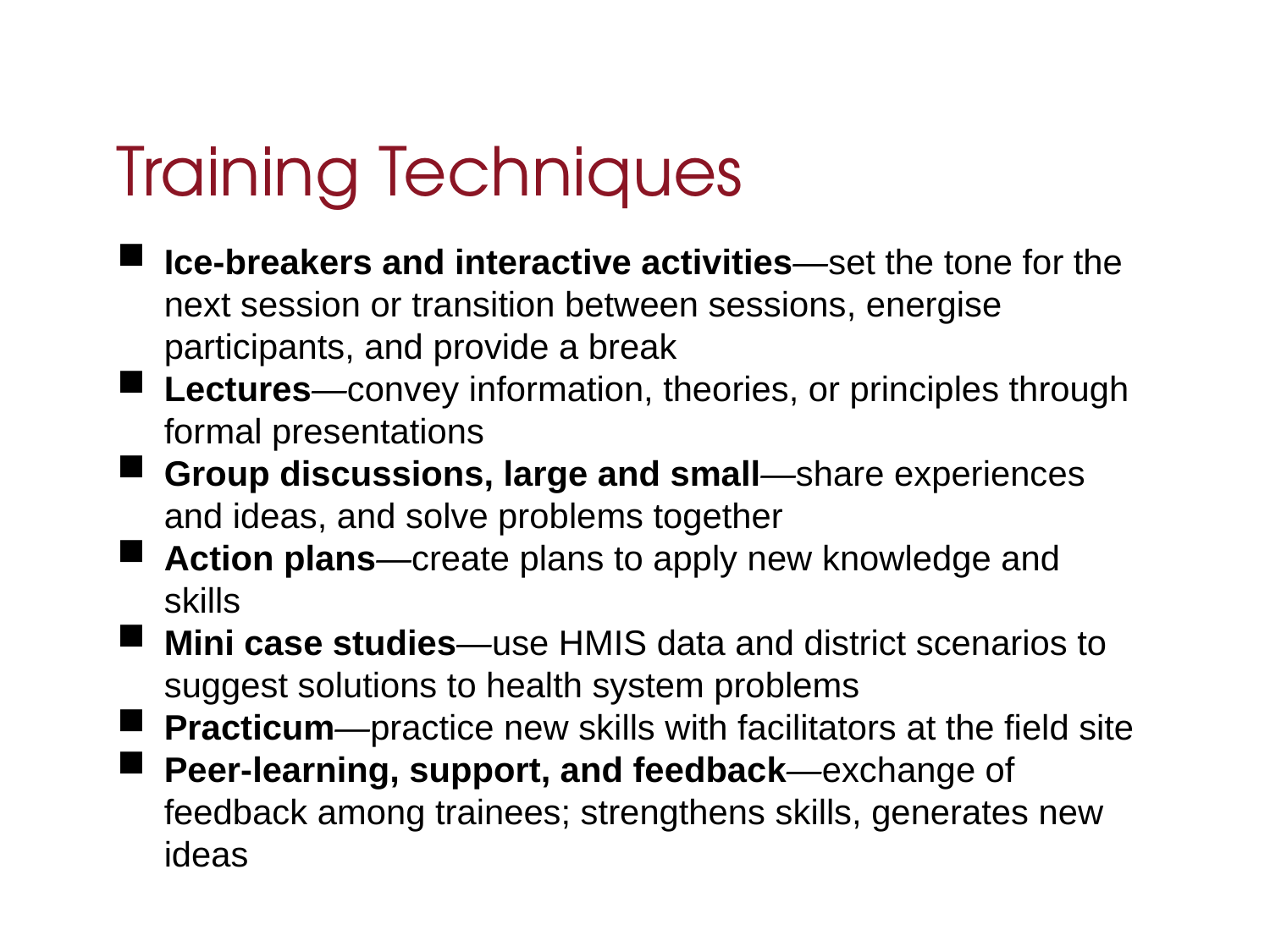

# Training Techniques
Ice-breakers and interactive activities—set the tone for the next session or transition between sessions, energise participants, and provide a break
Lectures—convey information, theories, or principles through formal presentations
Group discussions, large and small—share experiences and ideas, and solve problems together
Action plans—create plans to apply new knowledge and skills
Mini case studies—use HMIS data and district scenarios to suggest solutions to health system problems
Practicum—practice new skills with facilitators at the field site
Peer-learning, support, and feedback—exchange of feedback among trainees; strengthens skills, generates new ideas